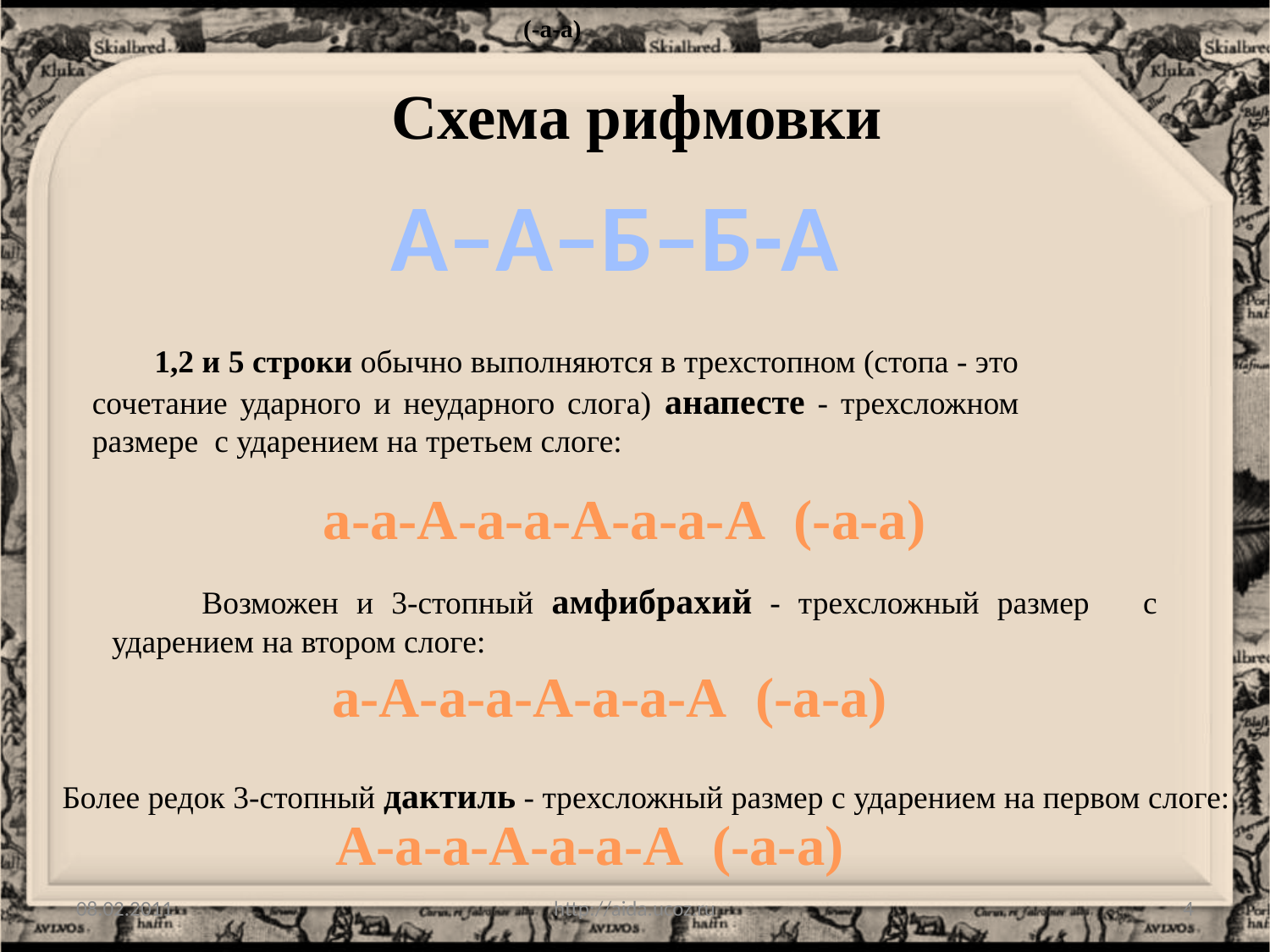

А-а-а-А-а-а-А  (-а-а)

Схема рифмовки
А–А–Б–Б-А
1,2 и 5 строки обычно выполняются в трехстопном (стопа - это сочетание ударного и неударного слога) анапесте - трехсложном размере  с ударением на третьем слоге:
а-а-А-а-а-А-а-а-А  (-а-а)

     Возможен и 3-стопный амфибрахий - трехсложный размер   с ударением на втором слоге:

а-А-а-а-А-а-а-А  (-а-а)

Более редок 3-стопный дактиль - трехсложный размер с ударением на первом слоге:

А-а-а-А-а-а-А  (-а-а)

08.02.2011
http://aida.ucoz.ru
4